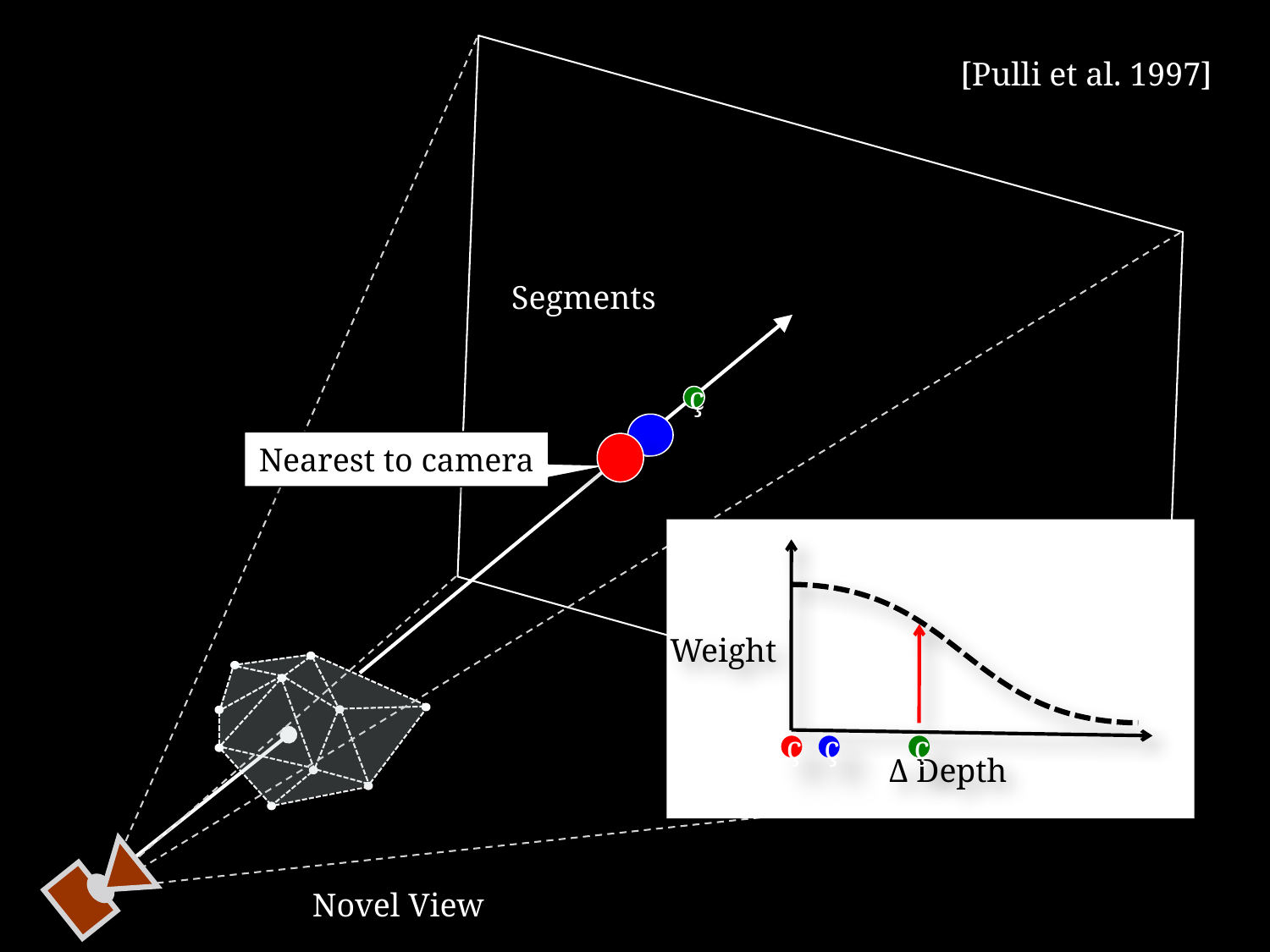

[Pulli et al. 1997]

Segments

ç

ç
Nearest to camera

ç

Weight
Δ Depth
ç
ç
ç

Novel View